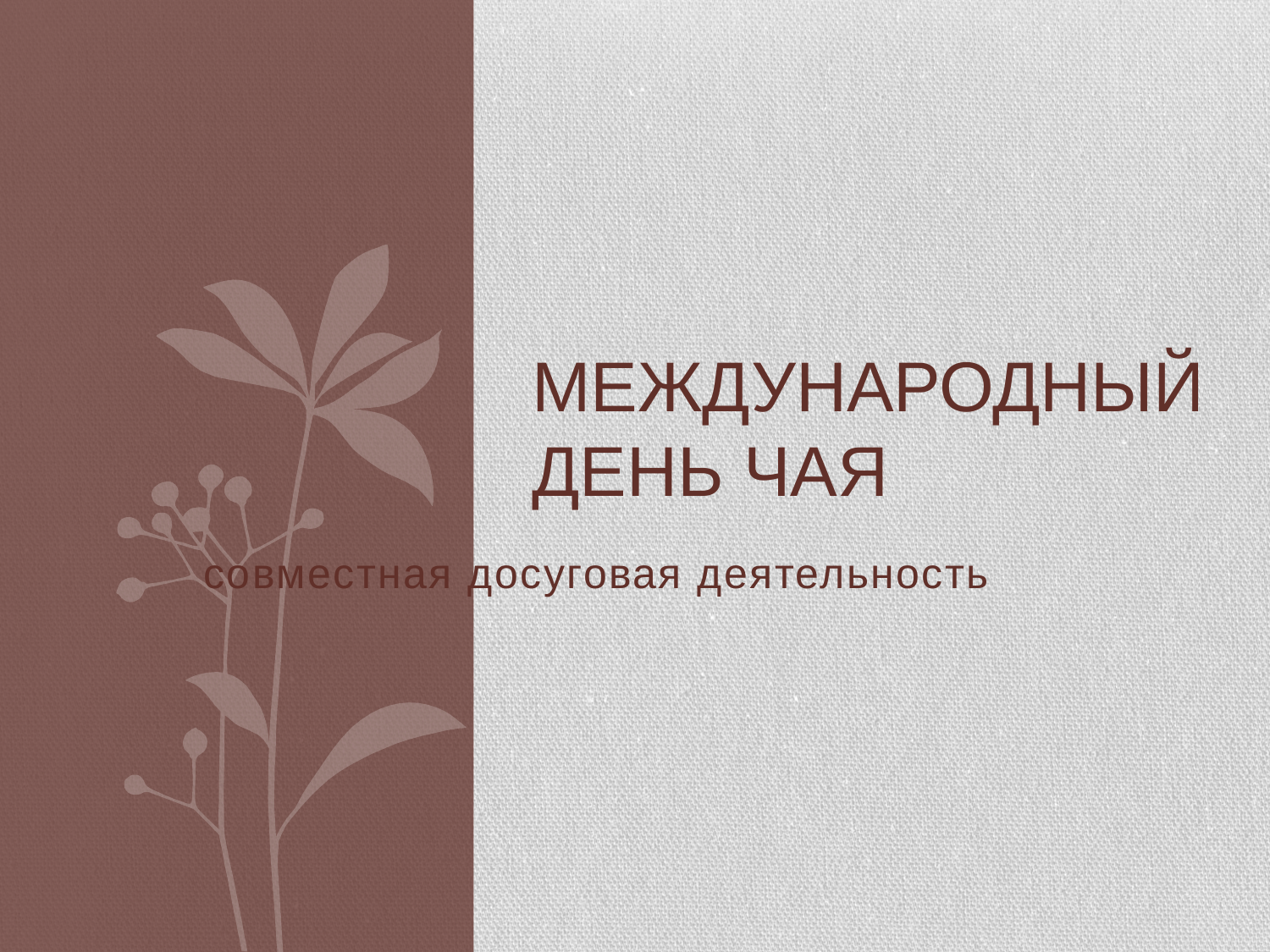

# Международный день ЧАЯ
совместная досуговая деятельность